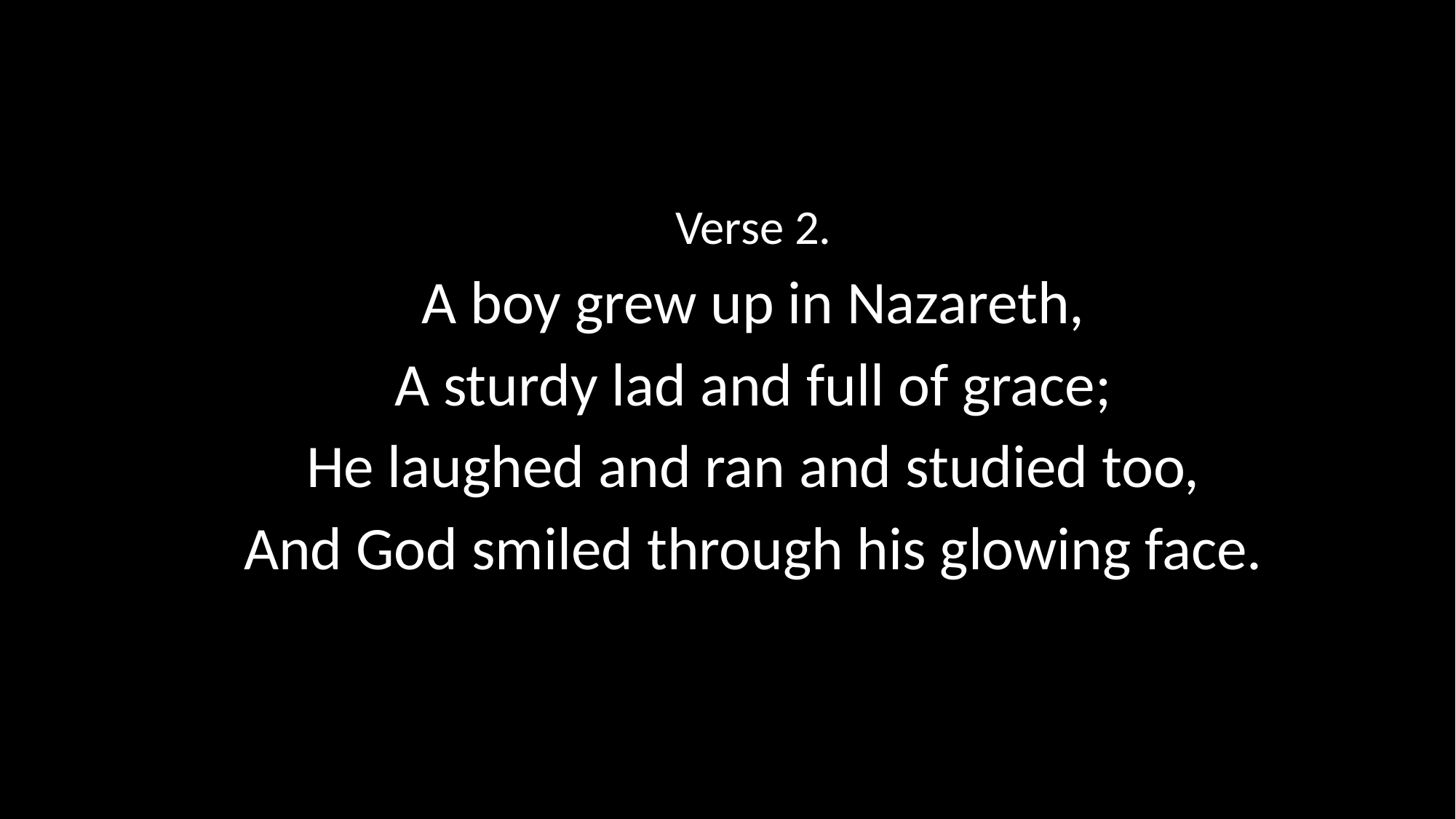

Verse 2.
A boy grew up in Nazareth,
A sturdy lad and full of grace;
He laughed and ran and studied too,
And God smiled through his glowing face.